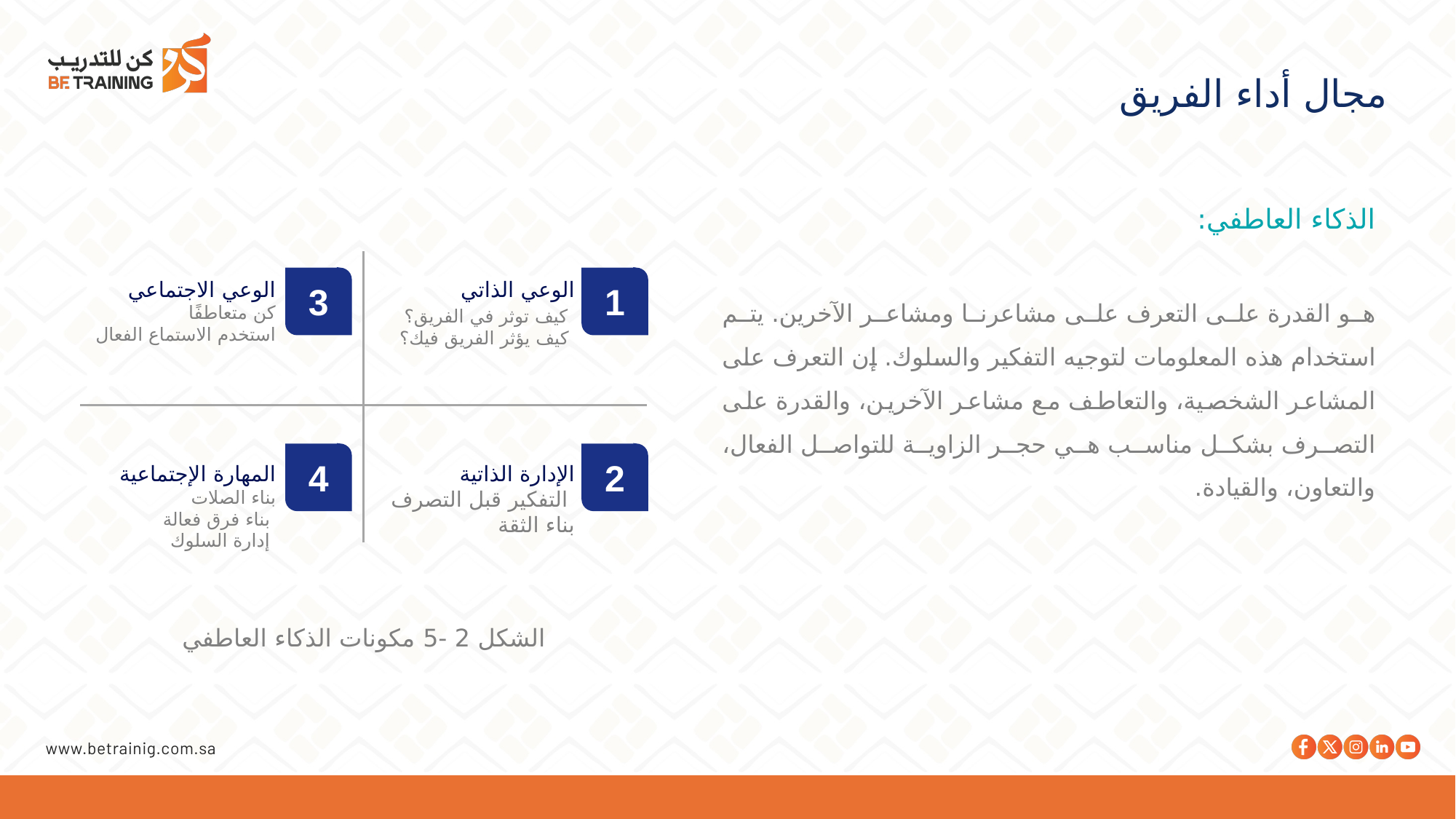

مجال أداء الفريق
الذكاء العاطفي:

هو القدرة على التعرف على مشاعرنا ومشاعر الآخرين. يتم استخدام هذه المعلومات لتوجيه التفكير والسلوك. إن التعرف على المشاعر الشخصية، والتعاطف مع مشاعر الآخرين، والقدرة على التصرف بشكل مناسب هي حجر الزاوية للتواصل الفعال، والتعاون، والقيادة.
الوعي الاجتماعي
كن متعاطفًا
استخدم الاستماع الفعال
الوعي الذاتي
 كيف توثر في الفريق؟
 كيف يؤثر الفريق فيك؟
3
1
المهارة الإجتماعية
بناء الصلات
 بناء فرق فعالة
 إدارة السلوك
الإدارة الذاتية
 التفكير قبل التصرف
بناء الثقة
4
2
الشكل 2 -5 مكونات الذكاء العاطفي